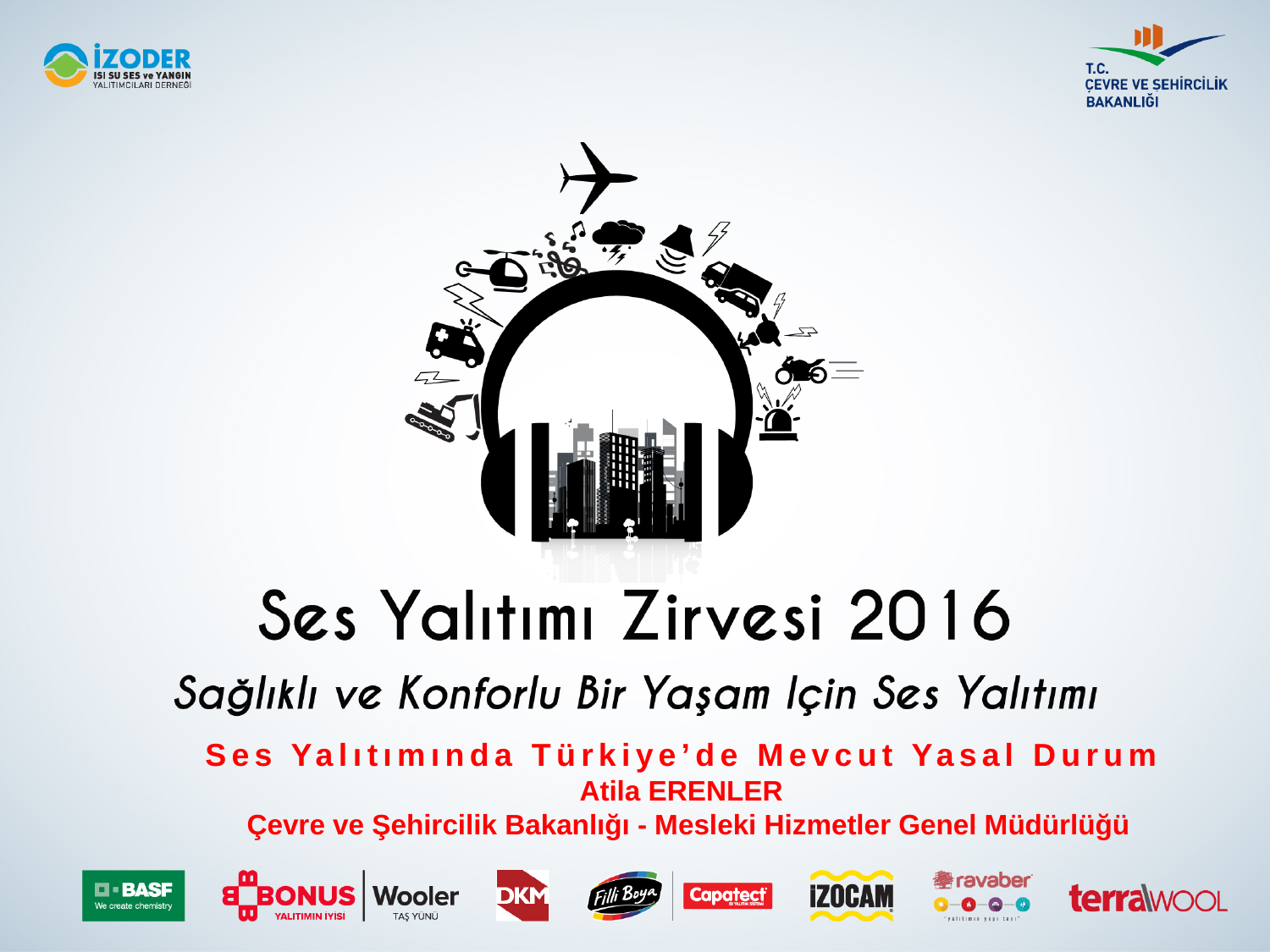

Ses Yalıtımında Türkiye’de Mevcut Yasal Durum
Atila ERENLER
Çevre ve Şehircilik Bakanlığı - Mesleki Hizmetler Genel Müdürlüğü